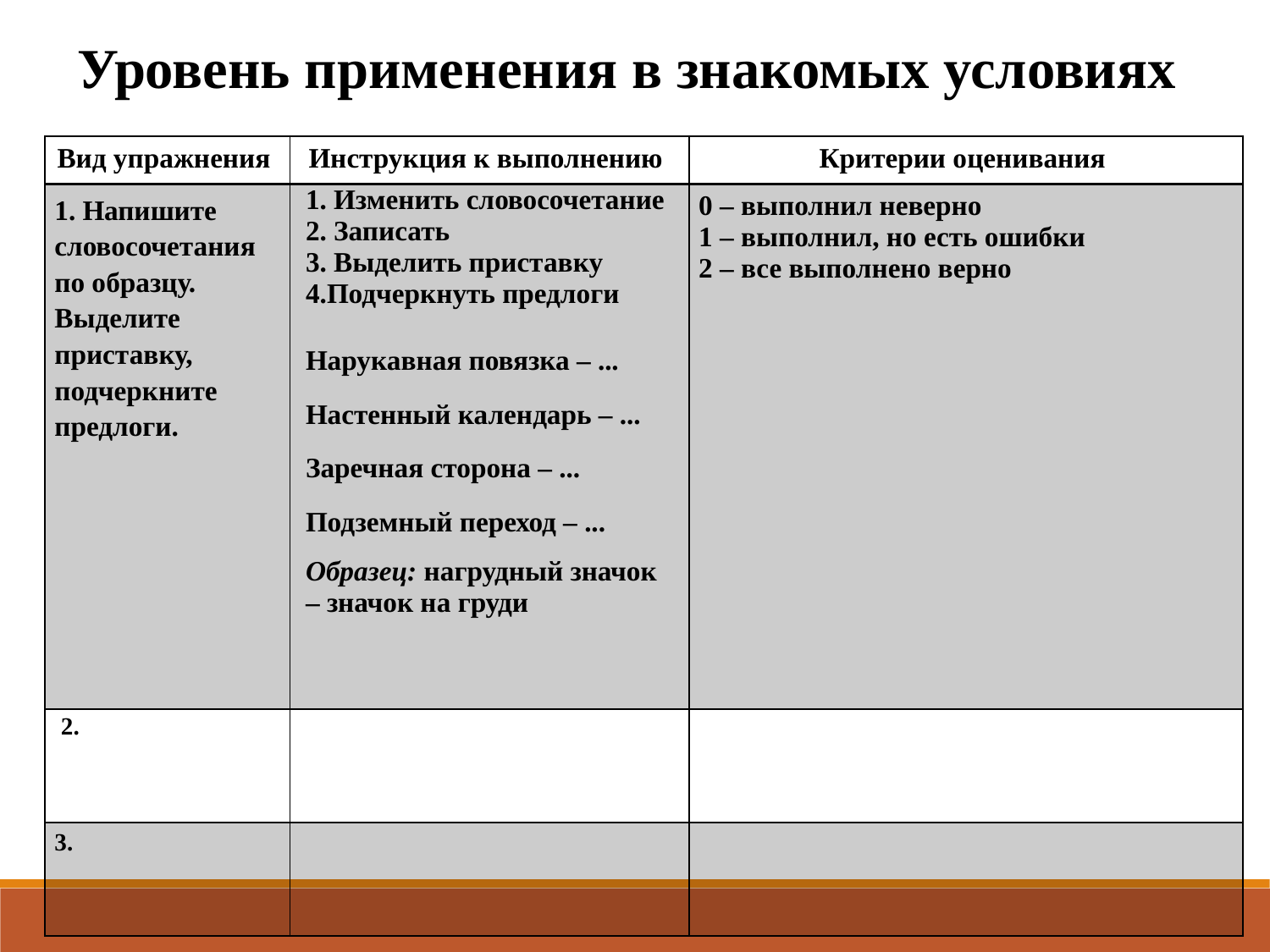

Уровень применения в знакомых условиях
| Вид упражнения | Инструкция к выполнению | Критерии оценивания |
| --- | --- | --- |
| 1. Напишите словосочетания по образцу. Выделите приставку, подчеркните предлоги. | 1. Изменить словосочетание 2. Записать 3. Выделить приставку 4.Подчеркнуть предлоги Нарукавная повязка – ... Настенный календарь – ... Заречная сторона – ... Подземный переход – ... Образец: нагрудный значок – значок на груди | 0 – выполнил неверно 1 – выполнил, но есть ошибки 2 – все выполнено верно |
| 2. |  |  |
| 3. |  |  |